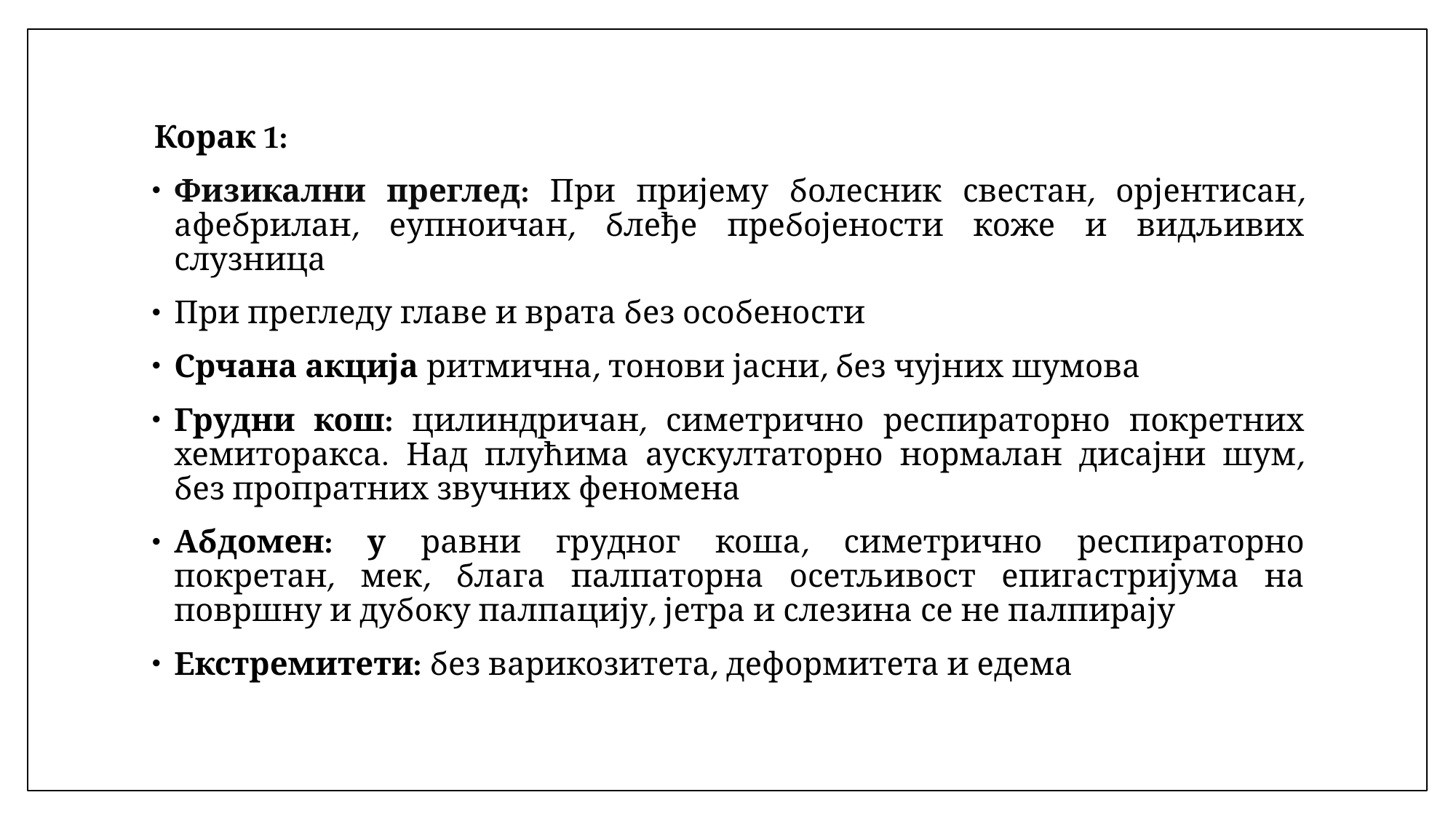

Корак 1:
Физикални преглед: При пријему болесник свестан, орјентисан, афебрилан, еупноичан, блеђе пребојености коже и видљивих слузница
При прегледу главе и врата без особености
Срчана акција ритмична, тонови јасни, без чујних шумова
Грудни кош: цилиндричан, симетрично респираторно покретних хемиторакса. Над плућима аускултаторно нормалан дисајни шум, без пропратних звучних феномена
Абдомен: у равни грудног коша, симетрично респираторно покретан, мек, блага палпаторна осетљивост епигастријума на површну и дубоку палпацију, јетра и слезина се не палпирају
Екстремитети: без варикозитета, деформитета и едема